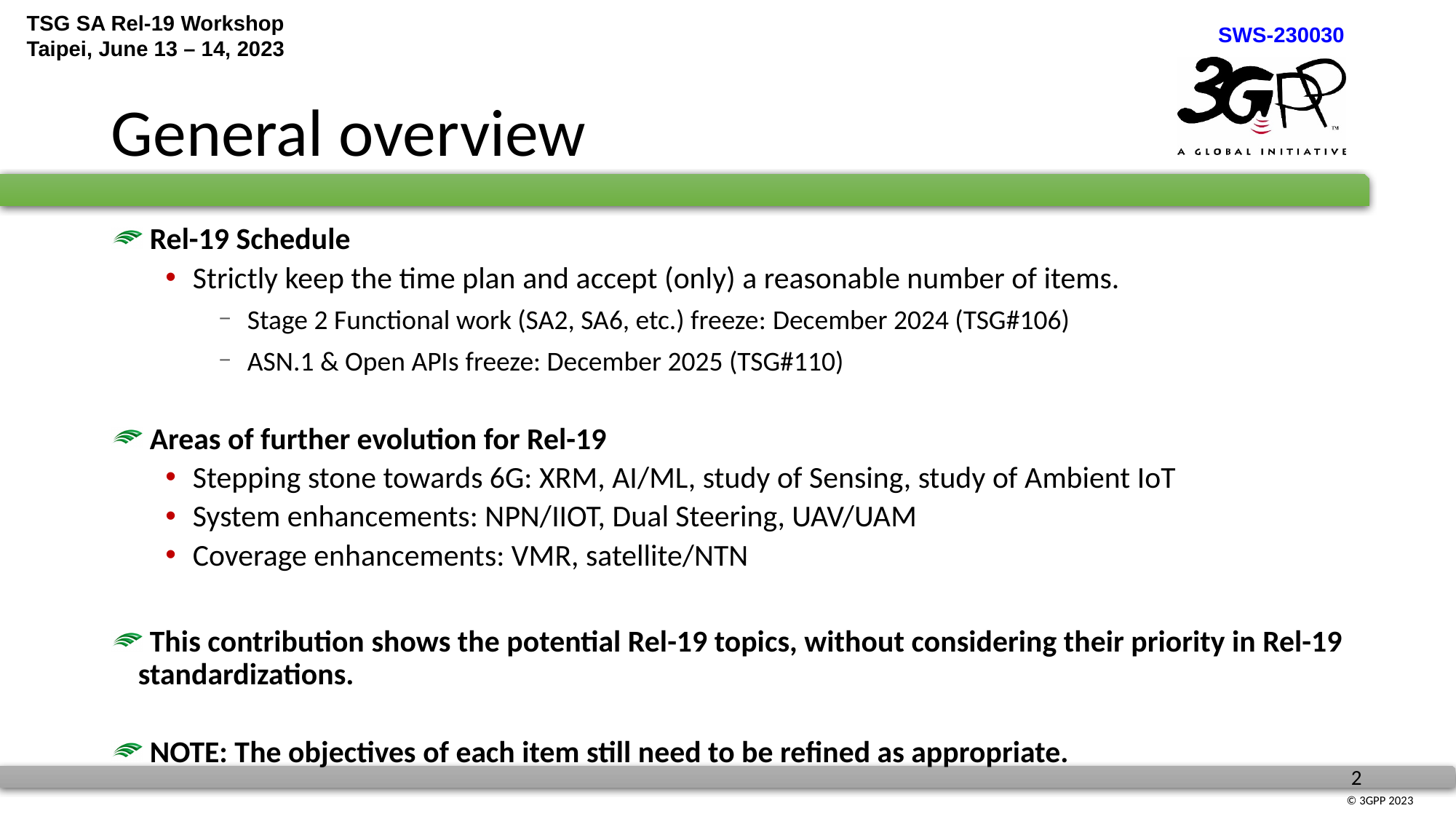

# General overview
 Rel-19 Schedule
Strictly keep the time plan and accept (only) a reasonable number of items.
Stage 2 Functional work (SA2, SA6, etc.) freeze: December 2024 (TSG#106)
ASN.1 & Open APIs freeze: December 2025 (TSG#110)

 Areas of further evolution for Rel-19
Stepping stone towards 6G: XRM, AI/ML, study of Sensing, study of Ambient IoT
System enhancements: NPN/IIOT, Dual Steering, UAV/UAM
Coverage enhancements: VMR, satellite/NTN

 This contribution shows the potential Rel-19 topics, without considering their priority in Rel-19 standardizations.

 NOTE: The objectives of each item still need to be refined as appropriate.